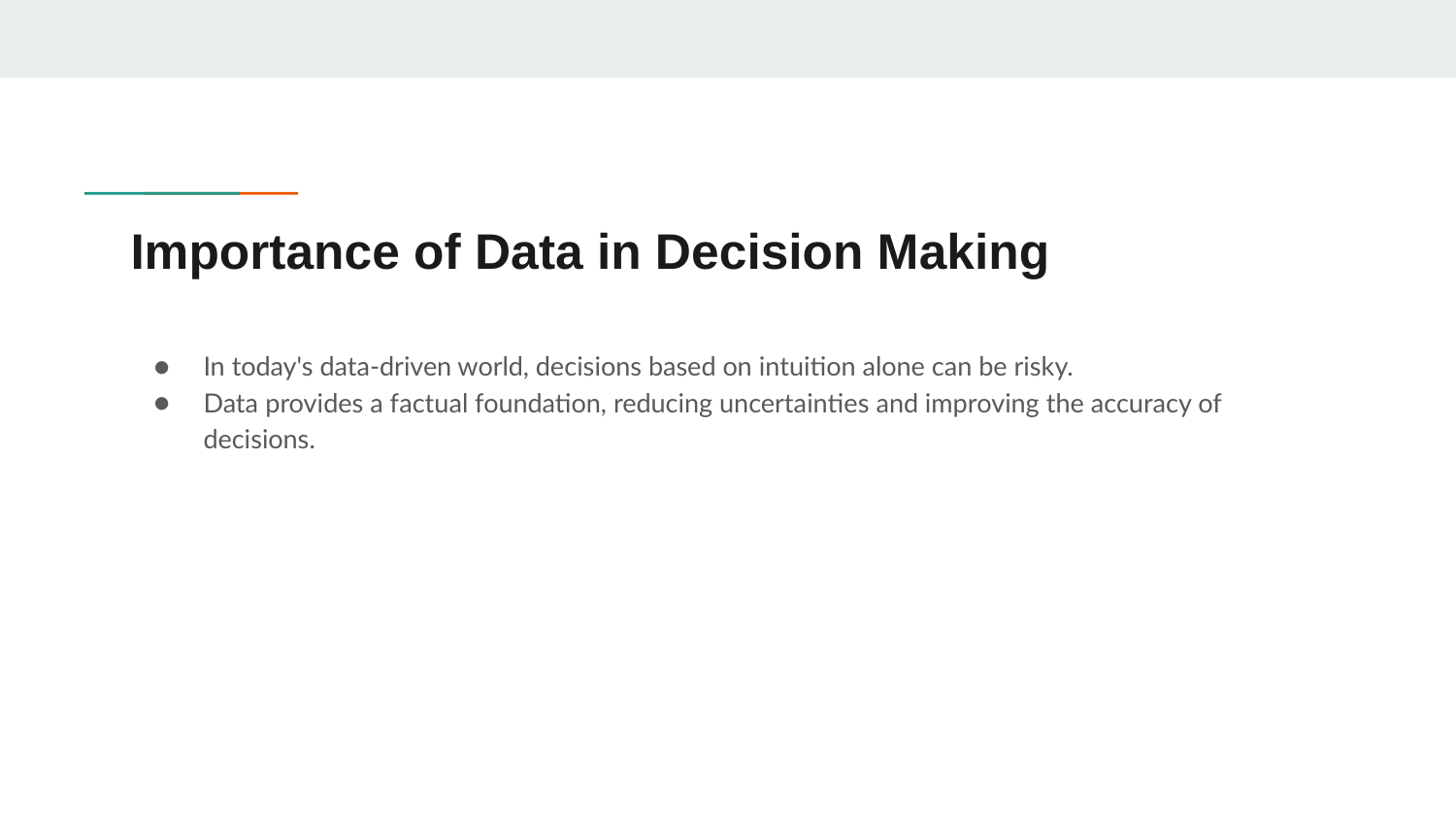

# Importance of Data in Decision Making
In today's data-driven world, decisions based on intuition alone can be risky.
Data provides a factual foundation, reducing uncertainties and improving the accuracy of decisions.